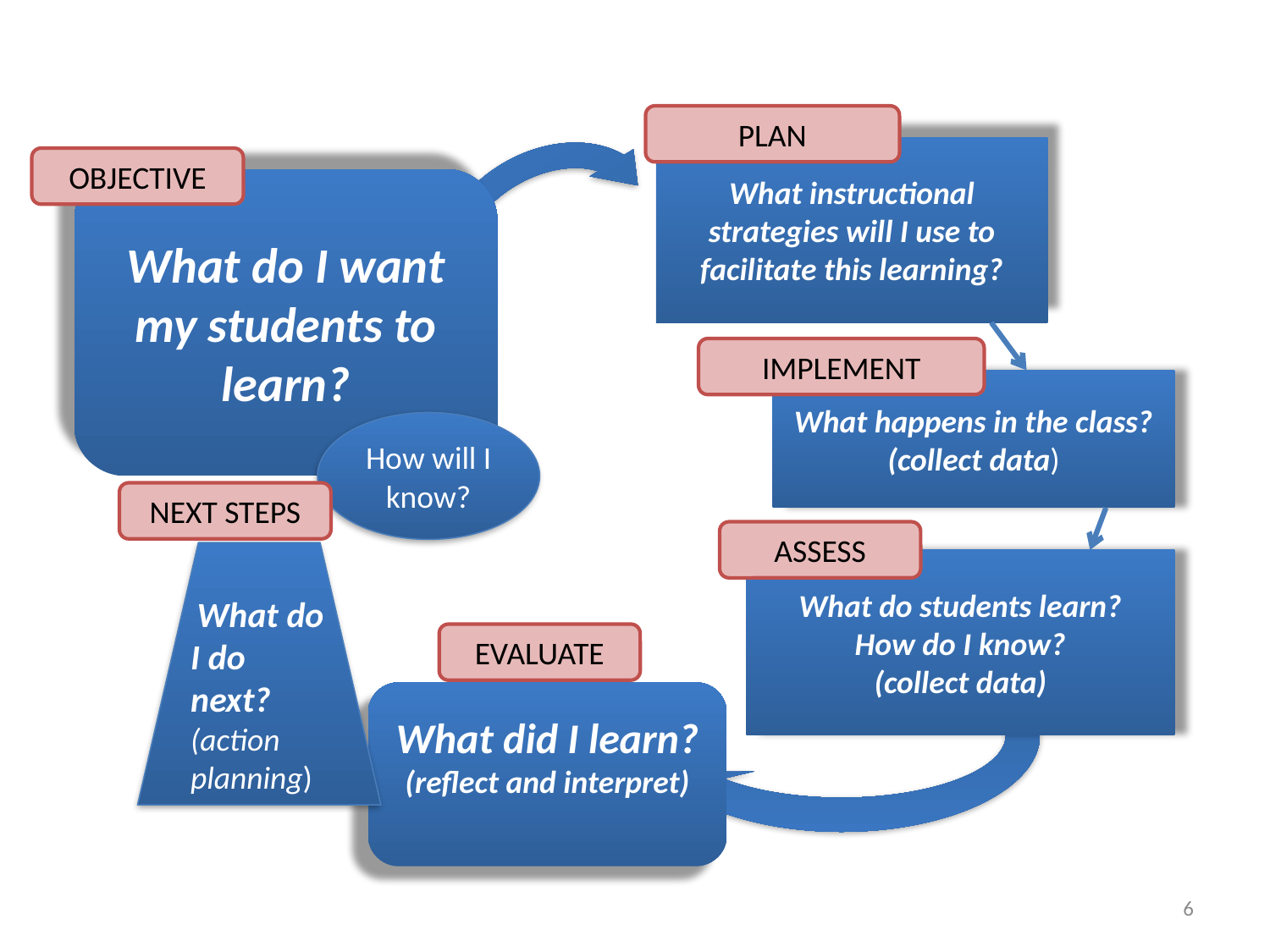

PLAN
What instructional strategies will I use to facilitate this learning?

OBJECTIVE
What do I want my students to learn?
IMPLEMENT
What happens in the class?
(collect data)
How will I know?
NEXT STEPS
ASSESS
 What do I do next? (action planning)
What do students learn?
How do I know?
(collect data)

EVALUATE
What did I learn? (reflect and interpret)

6